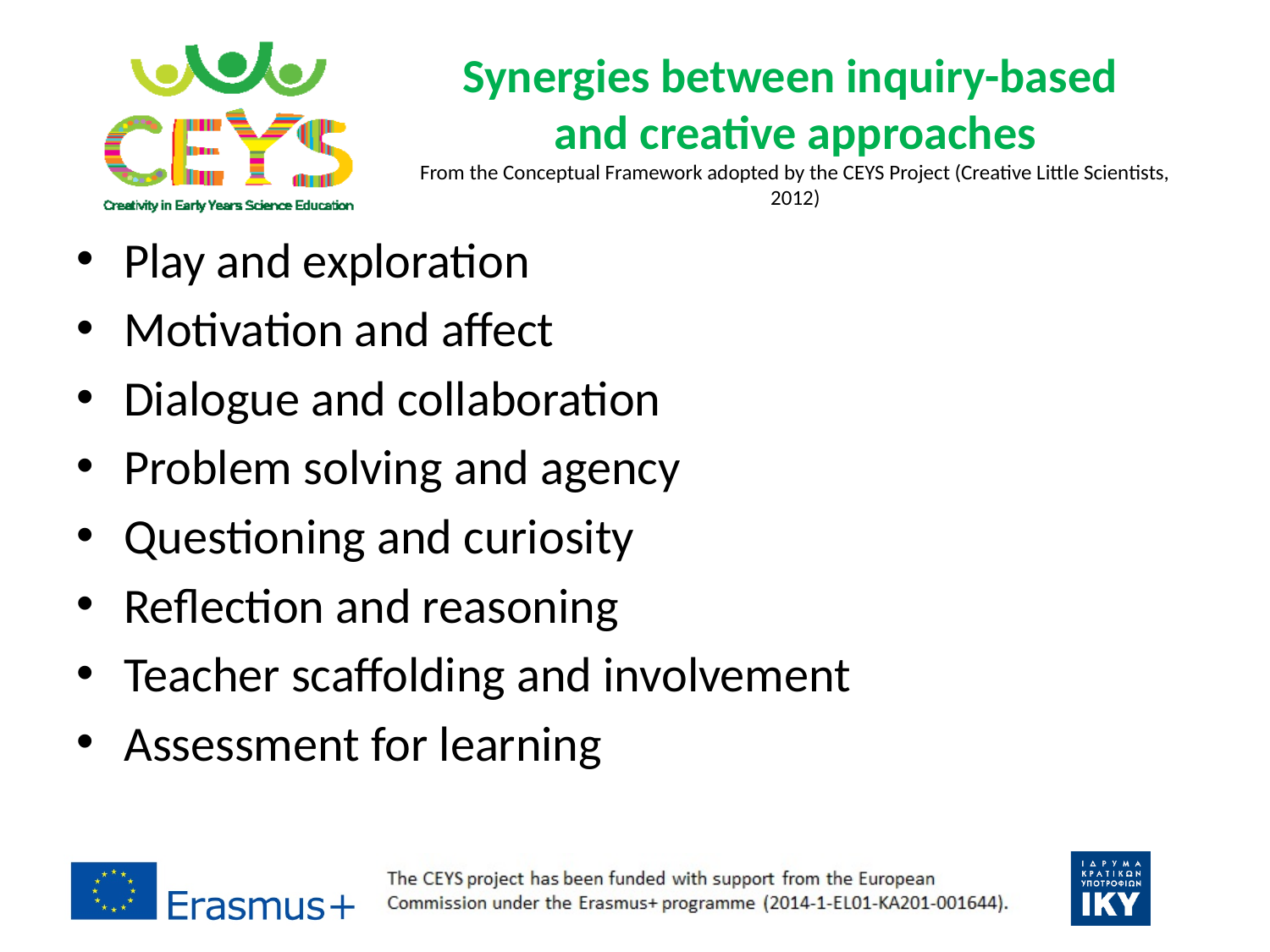

# Synergies between inquiry-based and creative approaches From the Conceptual Framework adopted by the CEYS Project (Creative Little Scientists, 2012)
Play and exploration
Motivation and affect
Dialogue and collaboration
Problem solving and agency
Questioning and curiosity
Reflection and reasoning
Teacher scaffolding and involvement
Assessment for learning